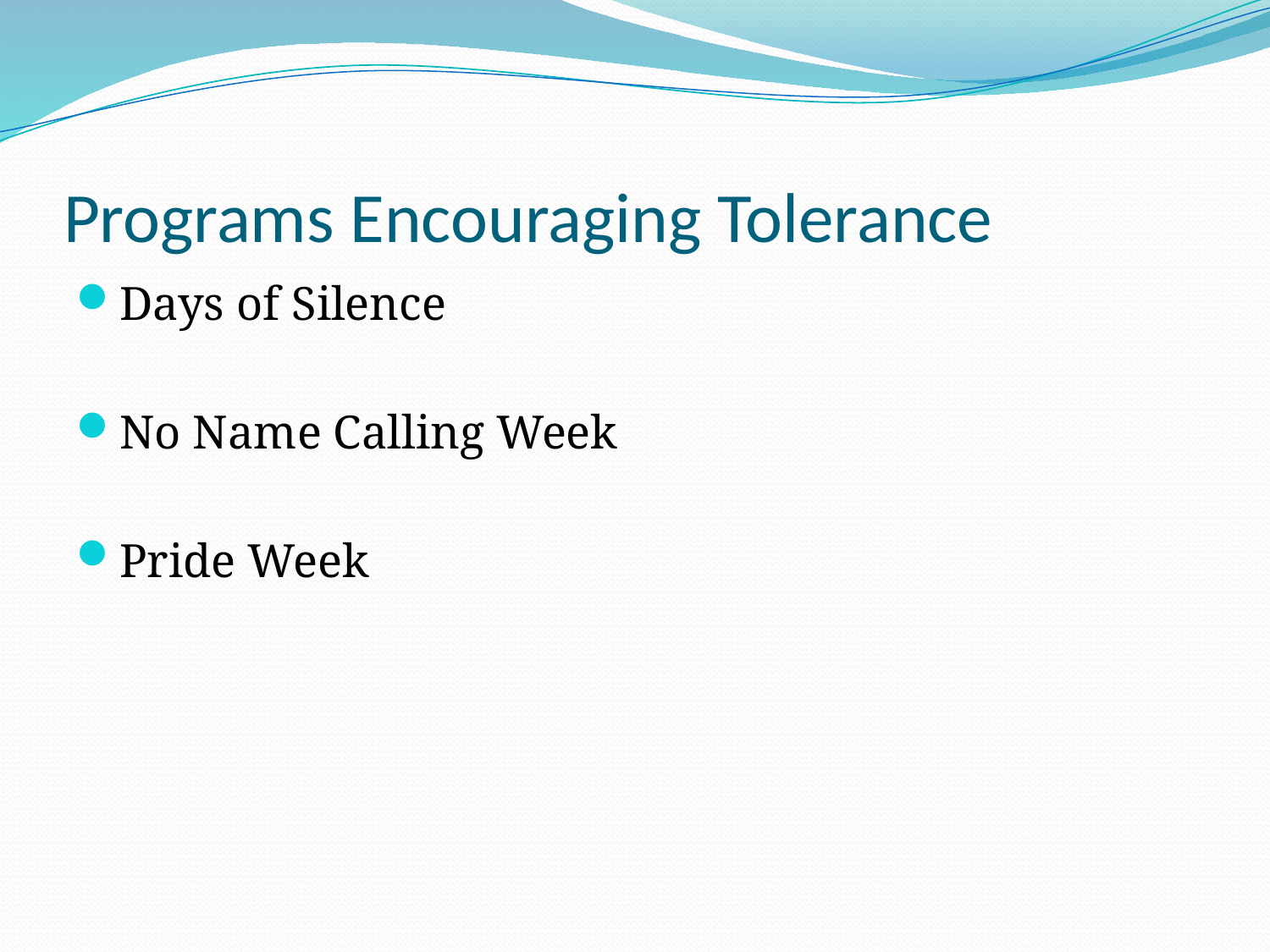

# Programs Encouraging Tolerance
Days of Silence

No Name Calling Week

Pride Week